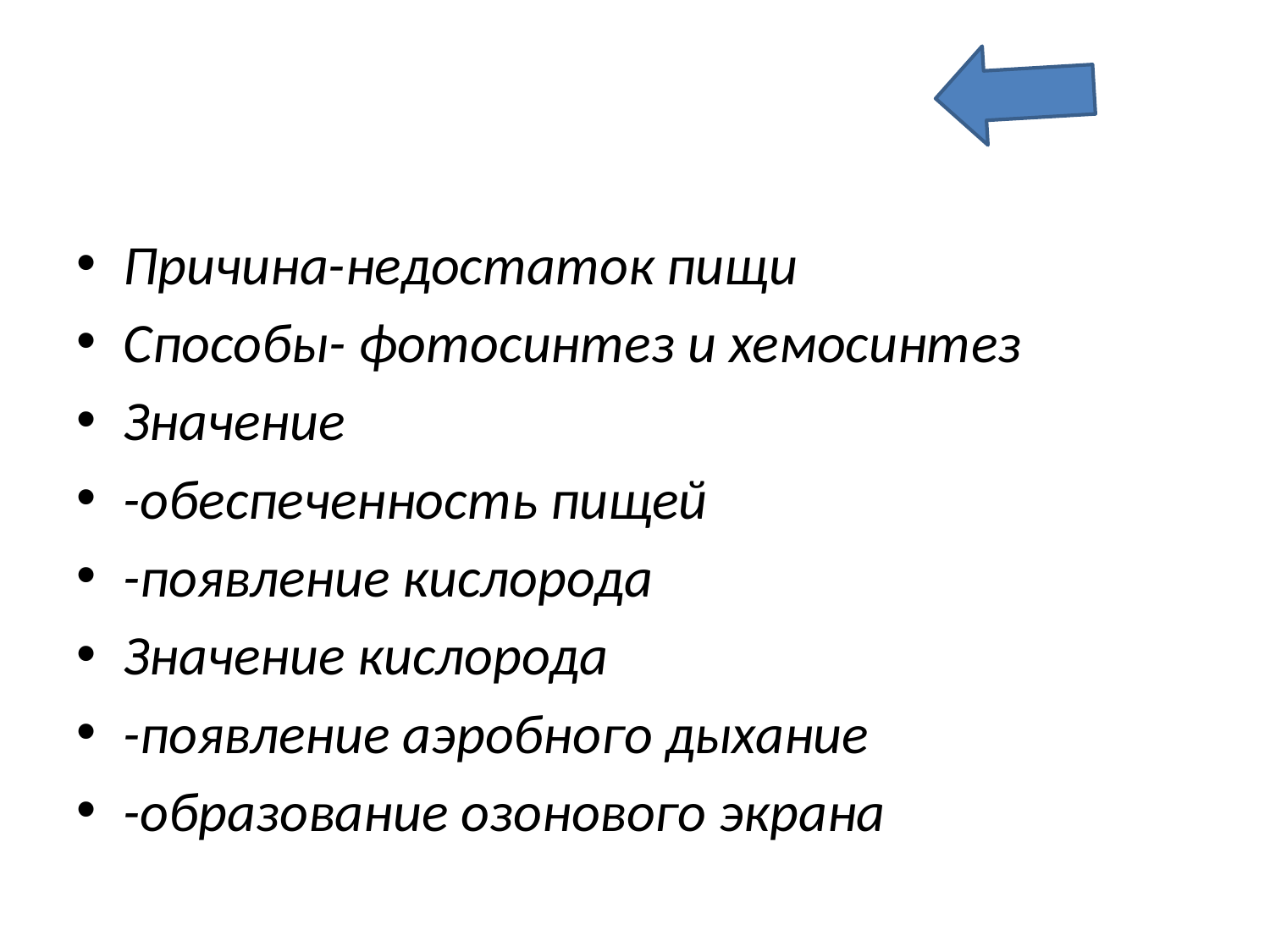

Причина-недостаток пищи
Способы- фотосинтез и хемосинтез
Значение
-обеспеченность пищей
-появление кислорода
Значение кислорода
-появление аэробного дыхание
-образование озонового экрана